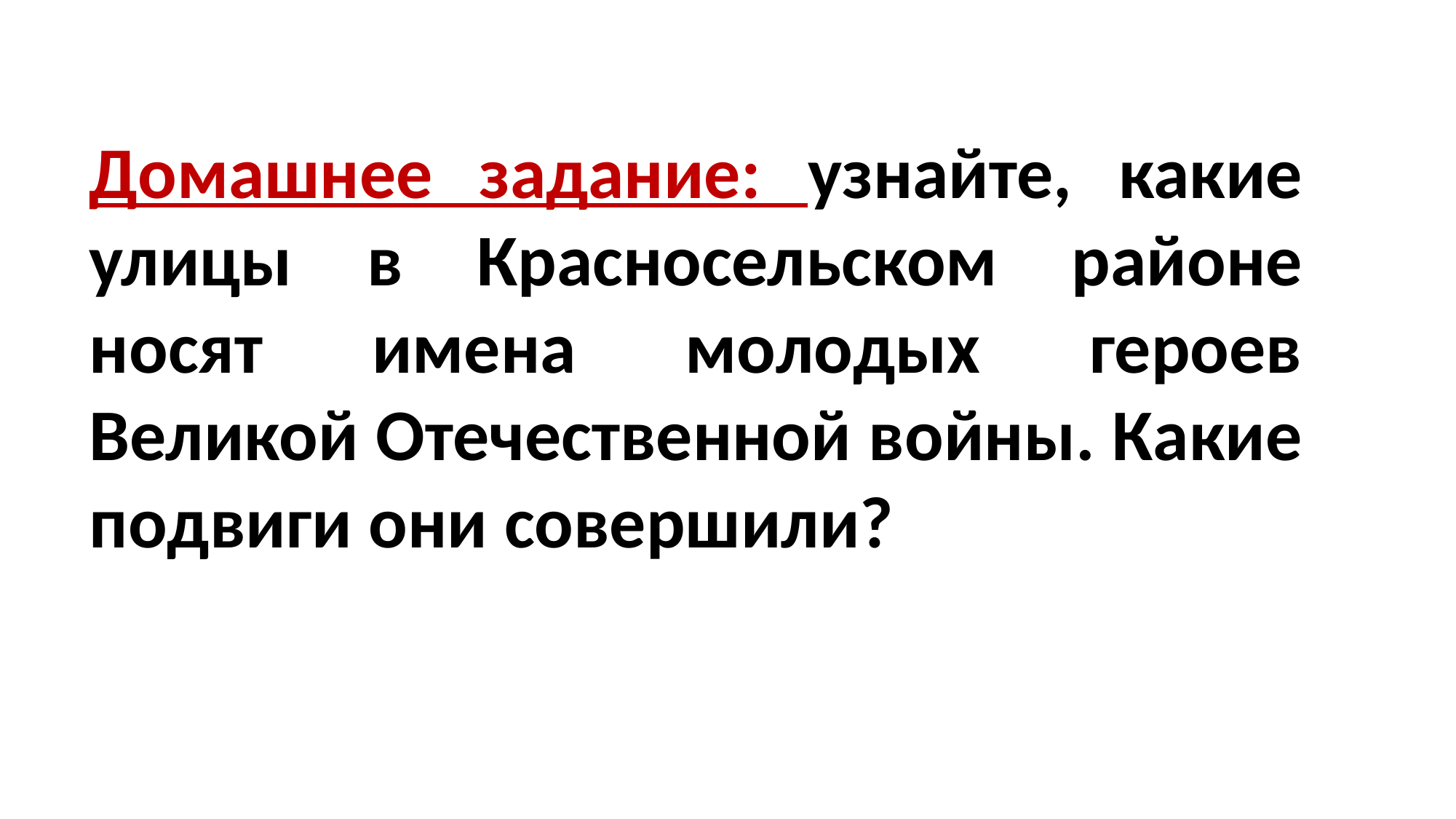

Домашнее задание: узнайте, какие улицы в Красносельском районе носят имена молодых героев Великой Отечественной войны. Какие подвиги они совершили?